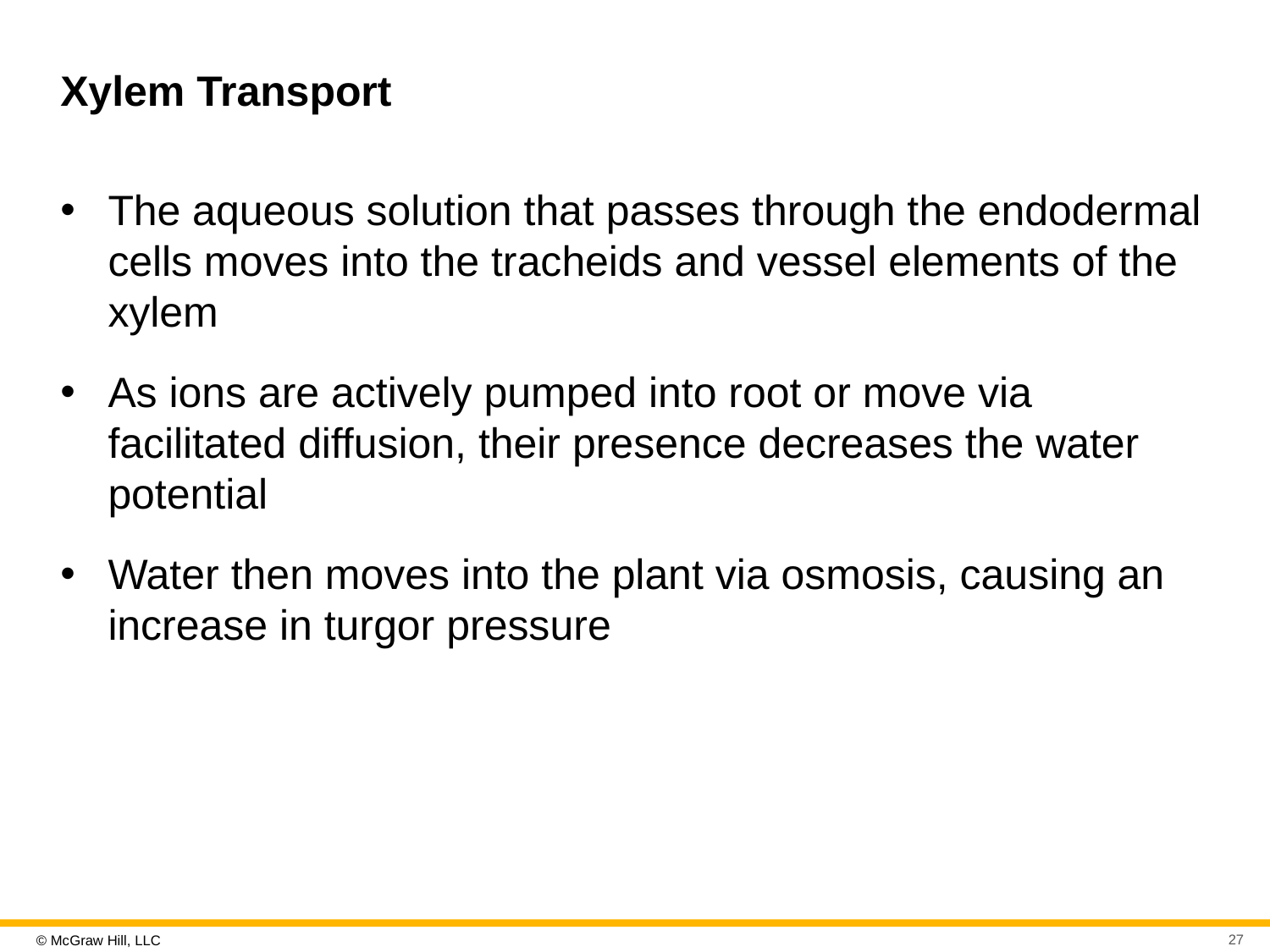

# Xylem Transport
The aqueous solution that passes through the endodermal cells moves into the tracheids and vessel elements of the xylem
As ions are actively pumped into root or move via facilitated diffusion, their presence decreases the water potential
Water then moves into the plant via osmosis, causing an increase in turgor pressure
27